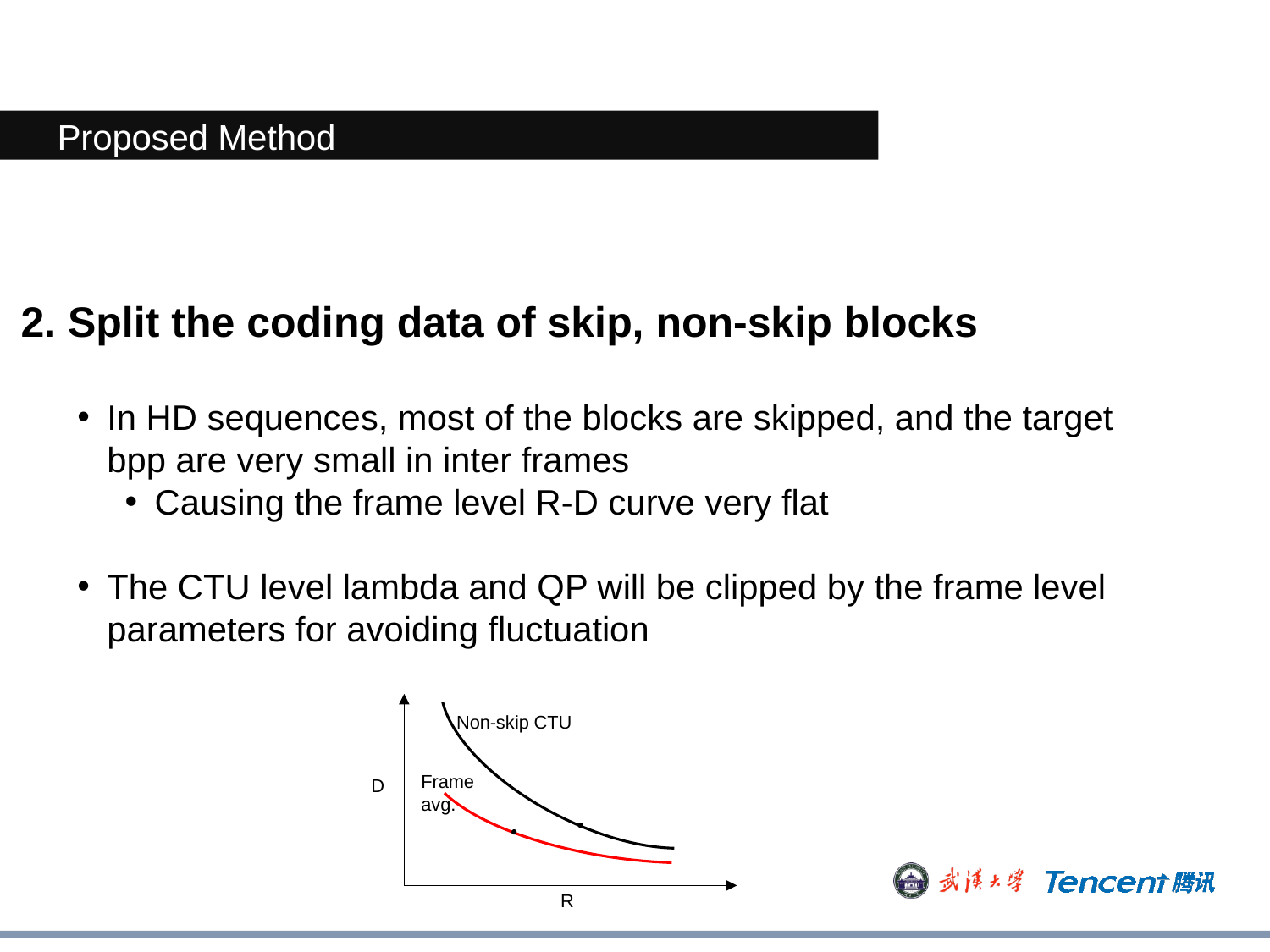

Proposed Method
2. Split the coding data of skip, non-skip blocks

In HD sequences, most of the blocks are skipped, and the target bpp are very small in inter frames
Causing the frame level R-D curve very flat

The CTU level lambda and QP will be clipped by the frame level parameters for avoiding fluctuation

Frame
avg.
D

R
Non-skip CTU